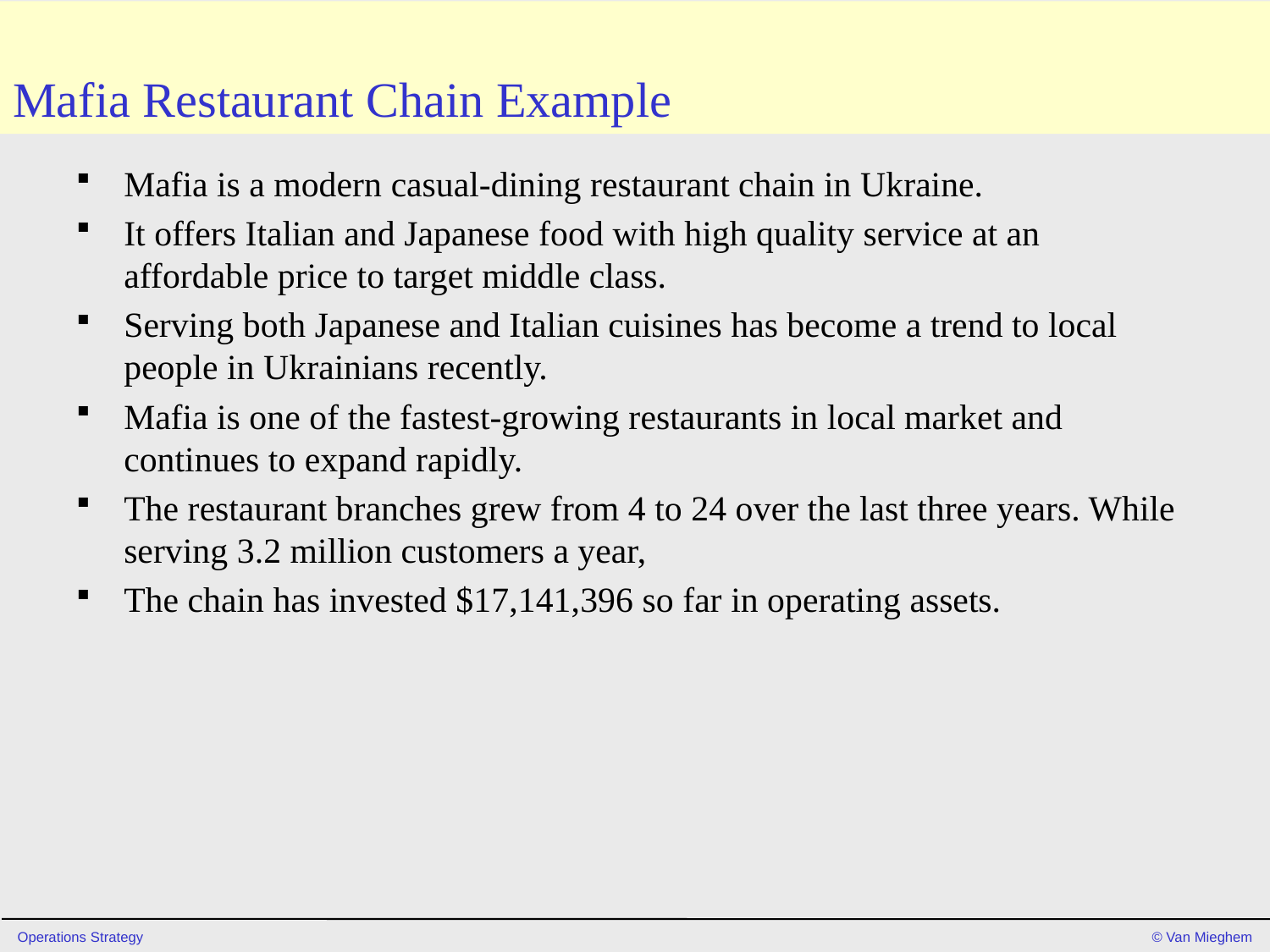

# Mafia Restaurant Chain Example
Mafia is a modern casual-dining restaurant chain in Ukraine.
It offers Italian and Japanese food with high quality service at an affordable price to target middle class.
Serving both Japanese and Italian cuisines has become a trend to local people in Ukrainians recently.
Mafia is one of the fastest-growing restaurants in local market and continues to expand rapidly.
The restaurant branches grew from 4 to 24 over the last three years. While serving 3.2 million customers a year,
The chain has invested $17,141,396 so far in operating assets.